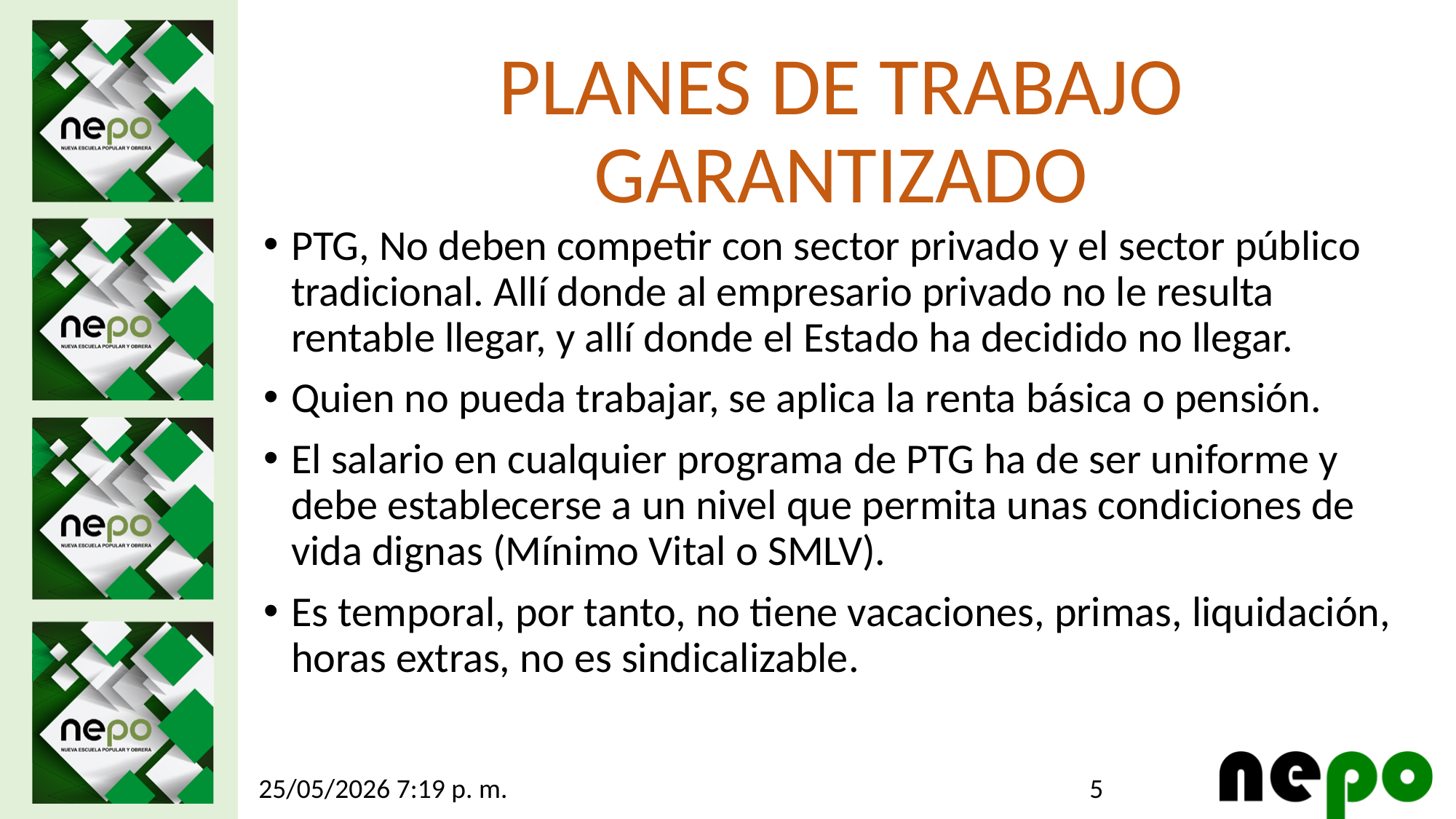

# PLANES DE TRABAJO GARANTIZADO
PTG, No deben competir con sector privado y el sector público tradicional. Allí donde al empresario privado no le resulta rentable llegar, y allí donde el Estado ha decidido no llegar.
Quien no pueda trabajar, se aplica la renta básica o pensión.
El salario en cualquier programa de PTG ha de ser uniforme y debe establecerse a un nivel que permita unas condiciones de vida dignas (Mínimo Vital o SMLV).
Es temporal, por tanto, no tiene vacaciones, primas, liquidación, horas extras, no es sindicalizable.
5
25/05/2026 7:19 p. m.